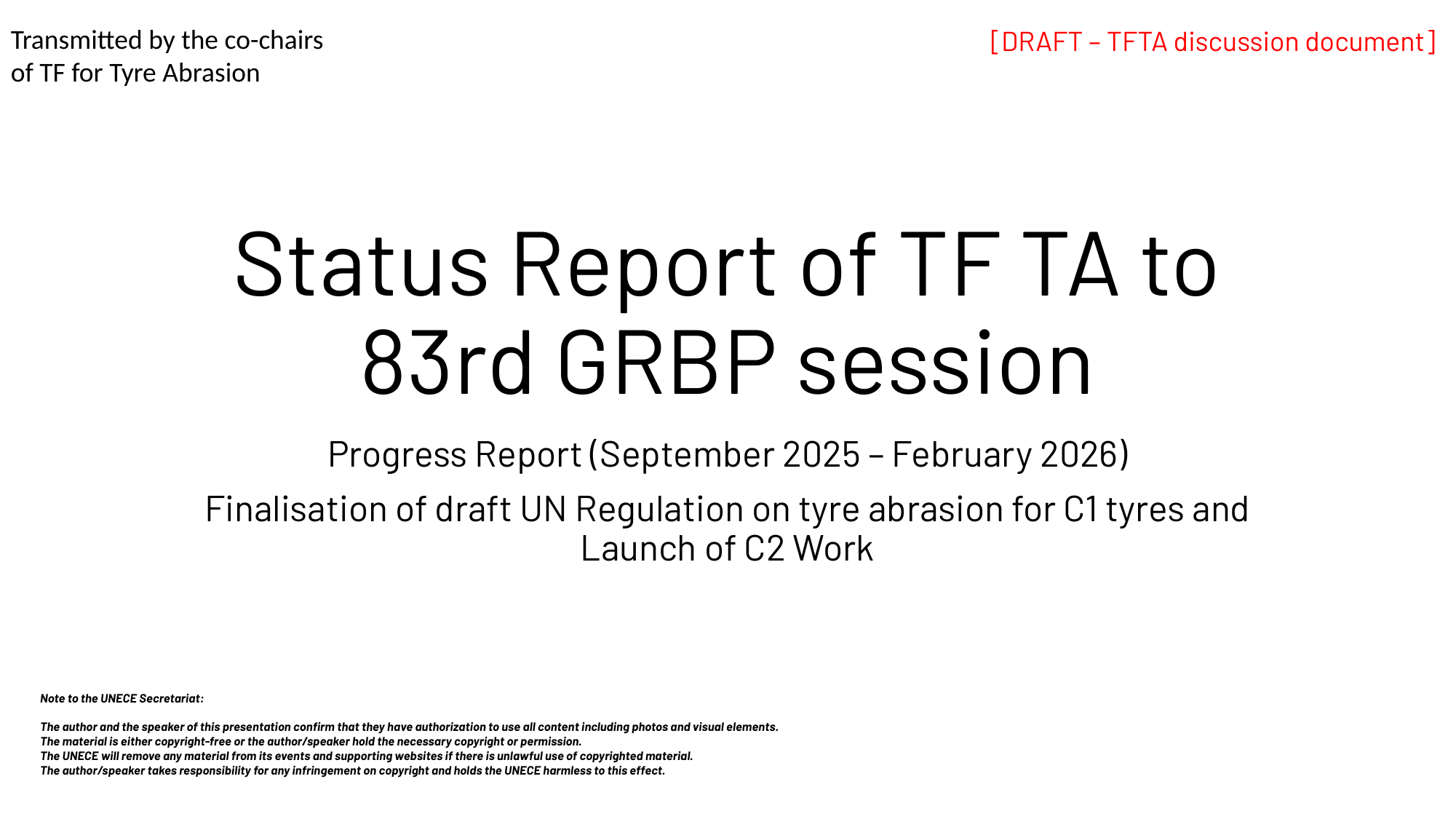

Transmitted by the co-chairs
of TF for Tyre Abrasion
[DRAFT – TFTA discussion document]
# Status Report of TF TA to 83rd GRBP session
Progress Report (September 2025 – February 2026)
Finalisation of draft UN Regulation on tyre abrasion for C1 tyres and Launch of C2 Work
Note to the UNECE Secretariat:

The author and the speaker of this presentation confirm that they have authorization to use all content including photos and visual elements.
The material is either copyright-free or the author/speaker hold the necessary copyright or permission.
The UNECE will remove any material from its events and supporting websites if there is unlawful use of copyrighted material.
The author/speaker takes responsibility for any infringement on copyright and holds the UNECE harmless to this effect.